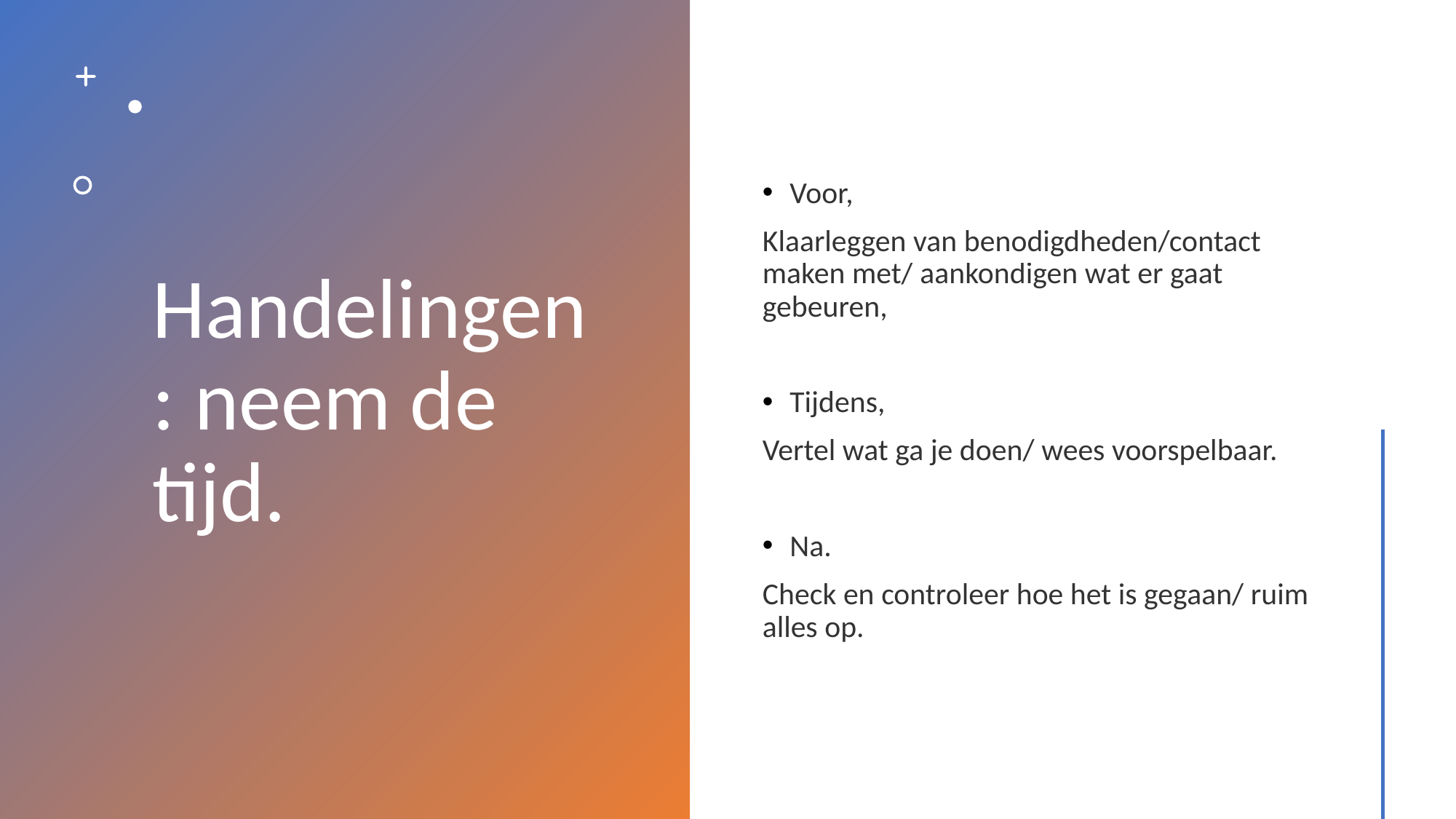

# Handelingen: neem de tijd.
Voor,
Klaarleggen van benodigdheden/contact maken met/ aankondigen wat er gaat gebeuren,

Tijdens,
Vertel wat ga je doen/ wees voorspelbaar.

Na.
Check en controleer hoe het is gegaan/ ruim alles op.